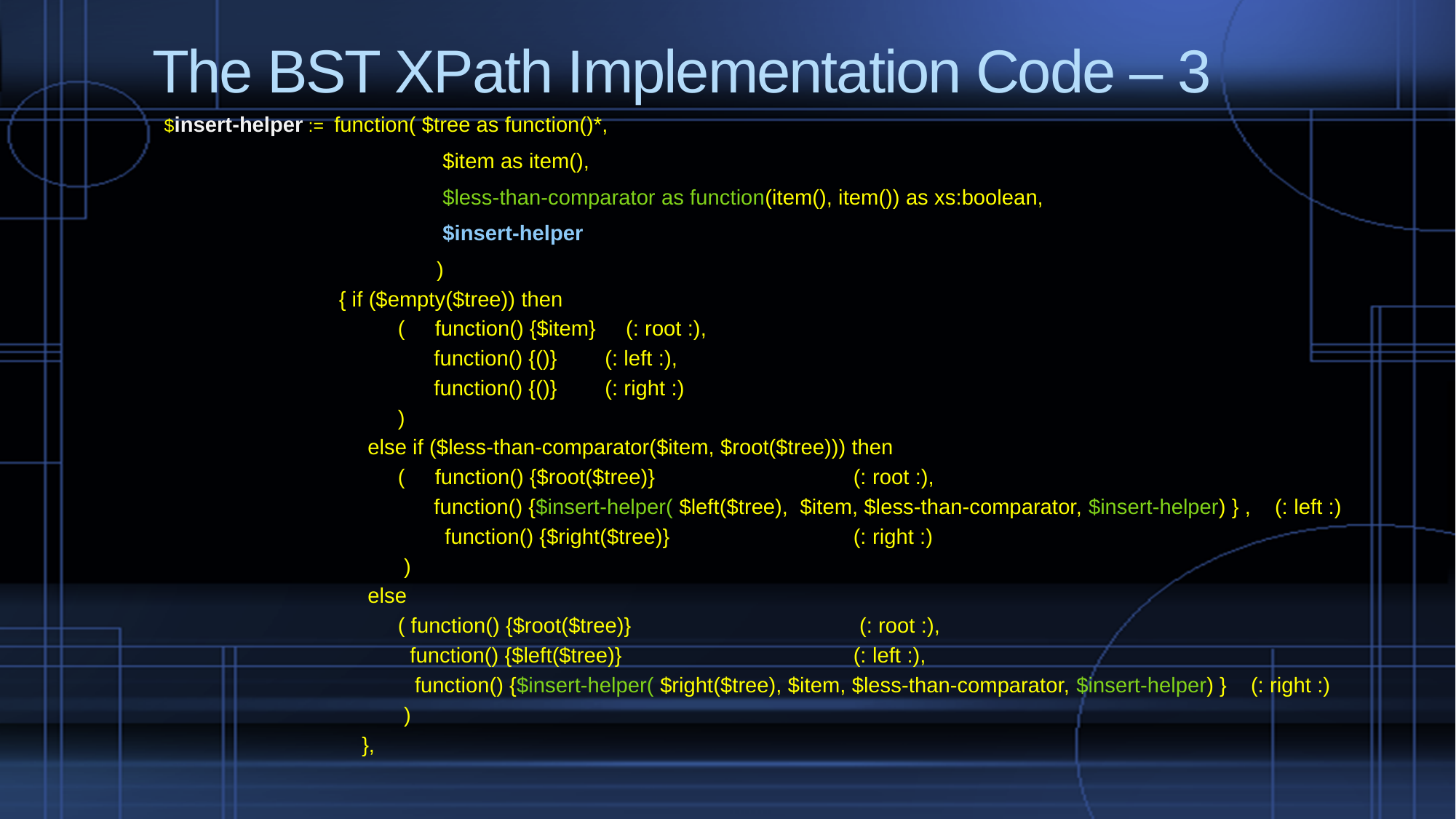

# The BST XPath Implementation Code – 3
 $insert-helper :=  function( $tree as function()*,
	                             $item as item(),
	                             $less-than-comparator as function(item(), item()) as xs:boolean,
	                             $insert-helper
	                            )
	         { if ($empty($tree)) then
	               (     function() {$item}     (: root :),
	                     function() {()}        (: left :),
	                     function() {()}        (: right :)
	               )
	          else if ($less-than-comparator($item, $root($tree))) then
	               (     function() {$root($tree)}                           	(: root :),
	                     function() {$insert-helper( $left($tree),  $item, $less-than-comparator, $insert-helper) } ,    (: left :)
                                         function() {$right($tree)}                          	(: right :)
	                )
	          else
	               ( function() {$root($tree)}                          	 (: root :),
	                 function() {$left($tree)}                           	(: left :),
                                    function() {$insert-helper( $right($tree), $item, $less-than-comparator, $insert-helper) }    (: right :)
	                )
	         },